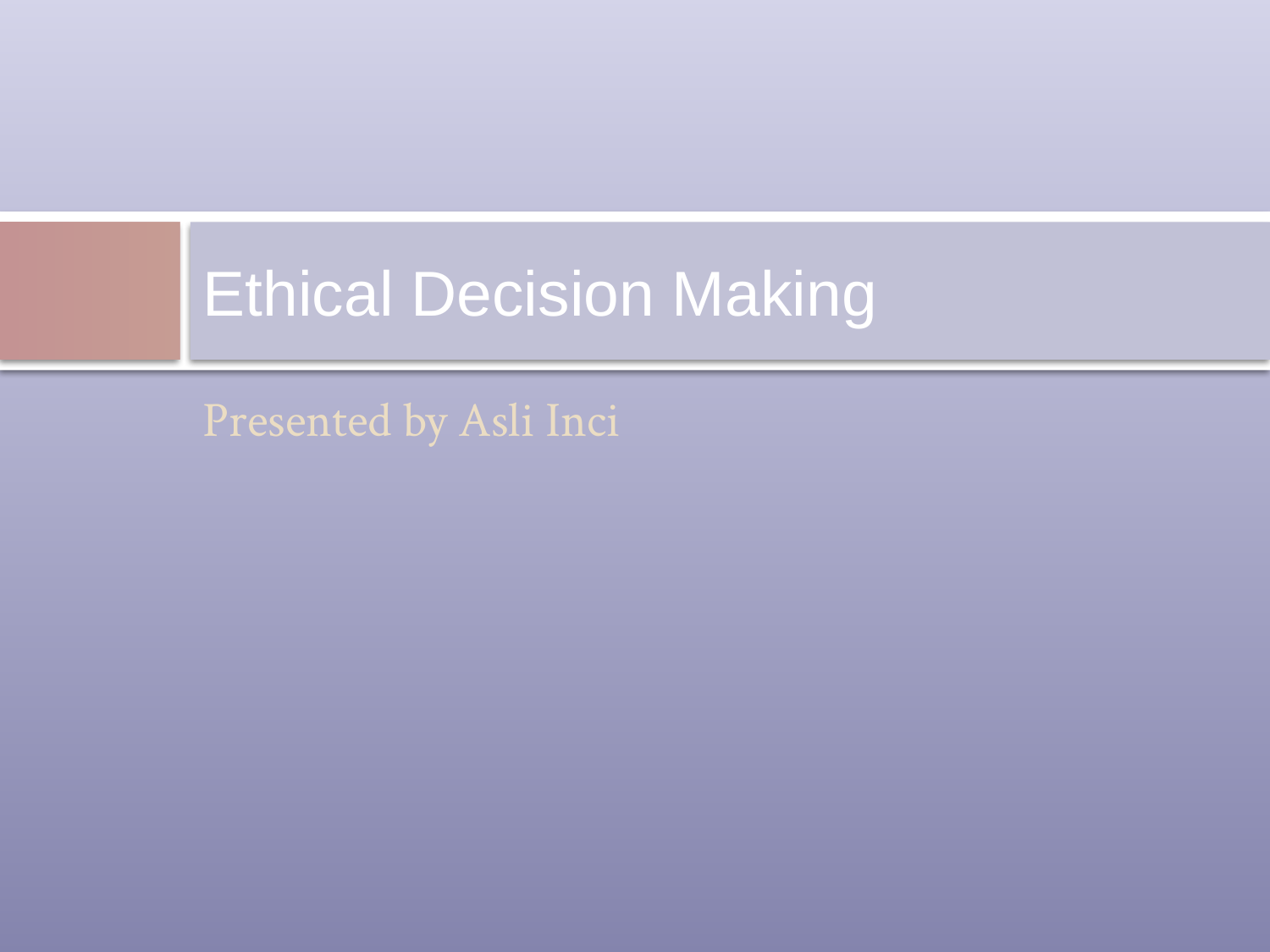

# Ethical Decision Making
Presented by Asli Inci